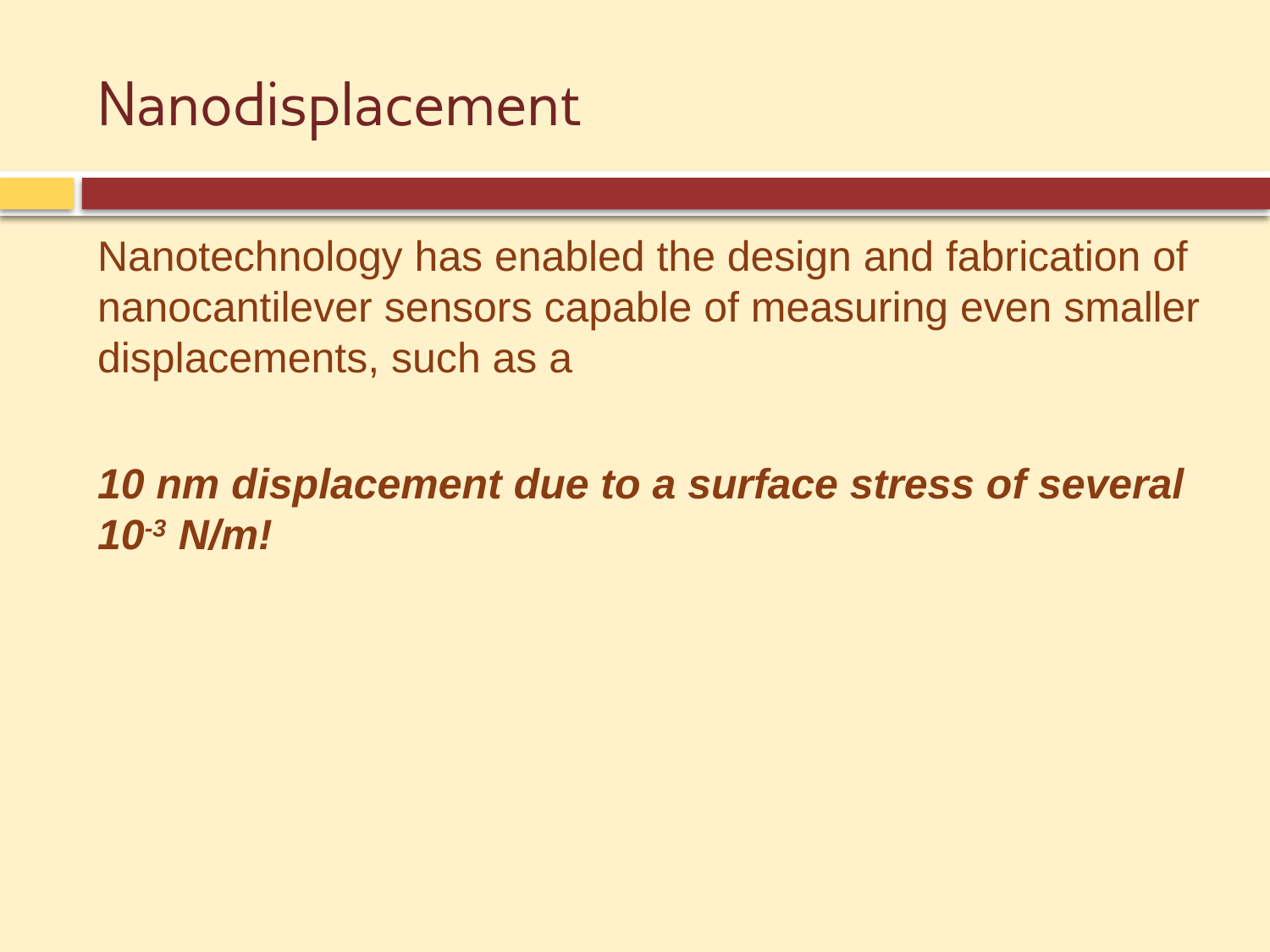

# Nanodisplacement
Nanotechnology has enabled the design and fabrication of nanocantilever sensors capable of measuring even smaller displacements, such as a

10 nm displacement due to a surface stress of several 10-3 N/m!